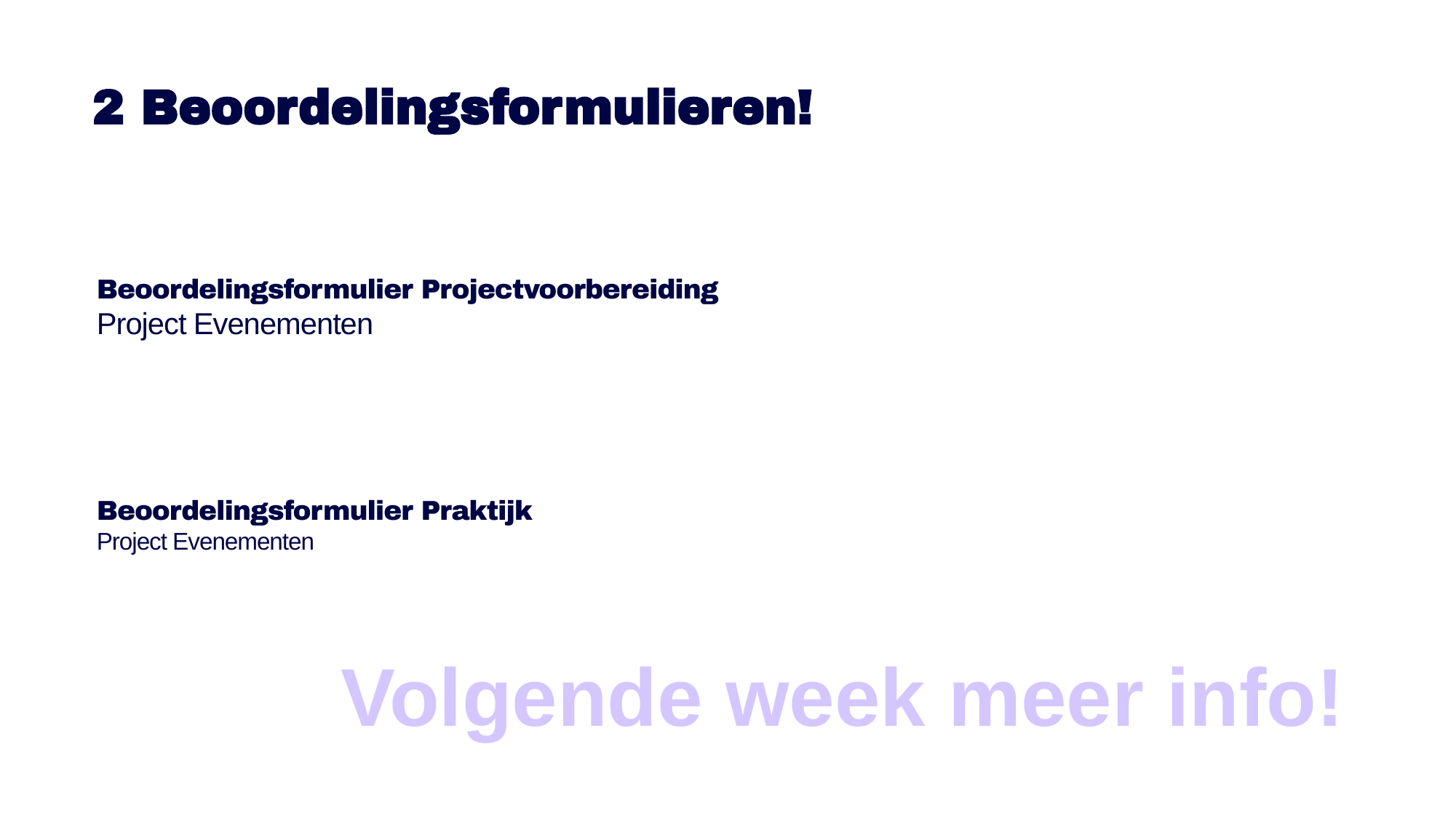

2 Beoordelingsformulieren!
Beoordelingsformulier Projectvoorbereiding
Project Evenementen

Beoordelingsformulier Praktijk
Project Evenementen
Volgende week meer info!
8
Onderwerp van de presentatie
1-9-2023